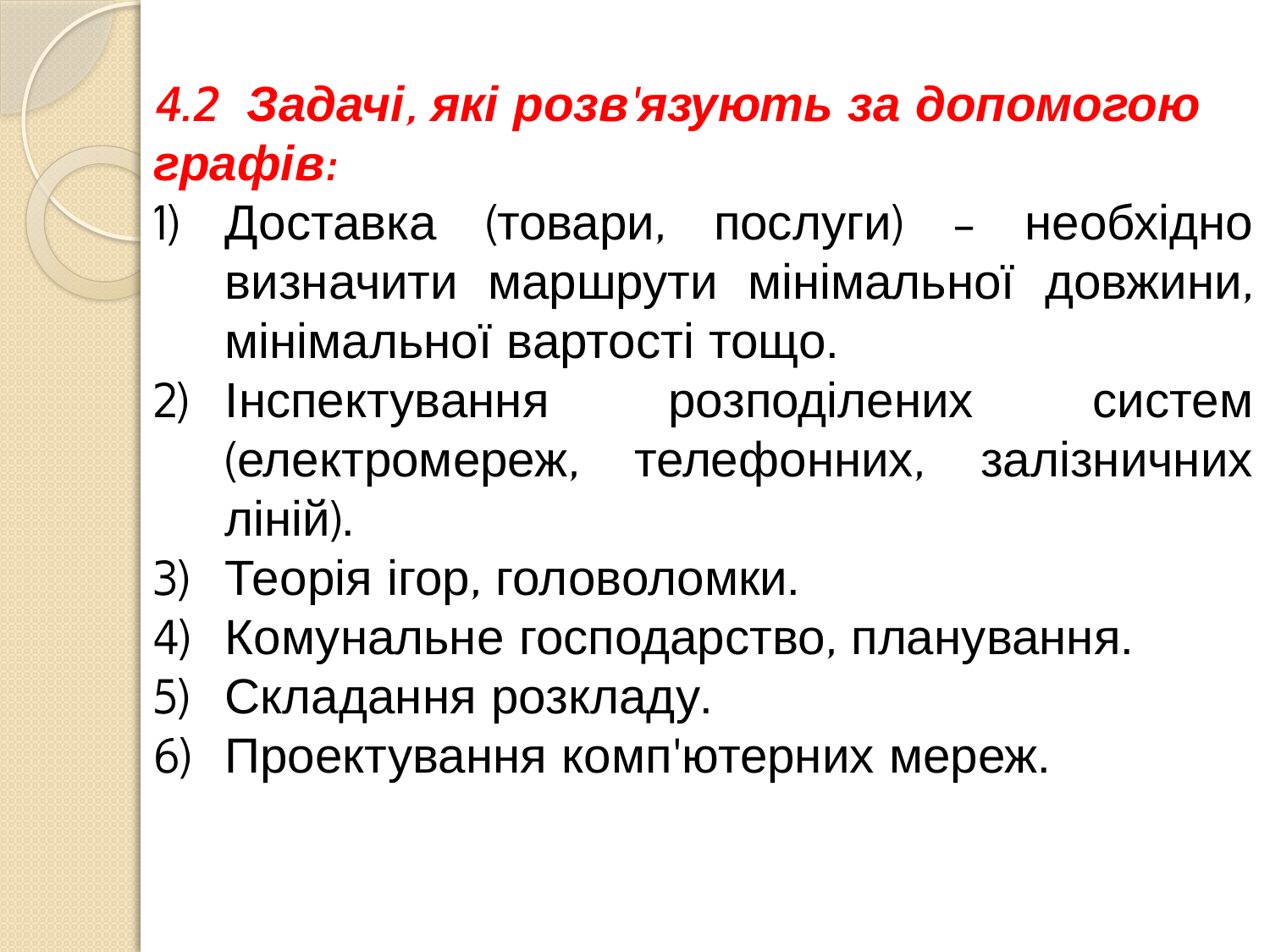

4.2  Задачі, які розв'язують за допомогою графів:
Доставка (товари, послуги) – необхідно визначити маршрути мінімальної довжини, мінімальної вартості тощо.
Інспектування розподілених систем (електромереж, телефонних, залізничних ліній).
Теорія ігор, головоломки.
Комунальне господарство, планування.
Складання розкладу.
Проектування комп'ютерних мереж.